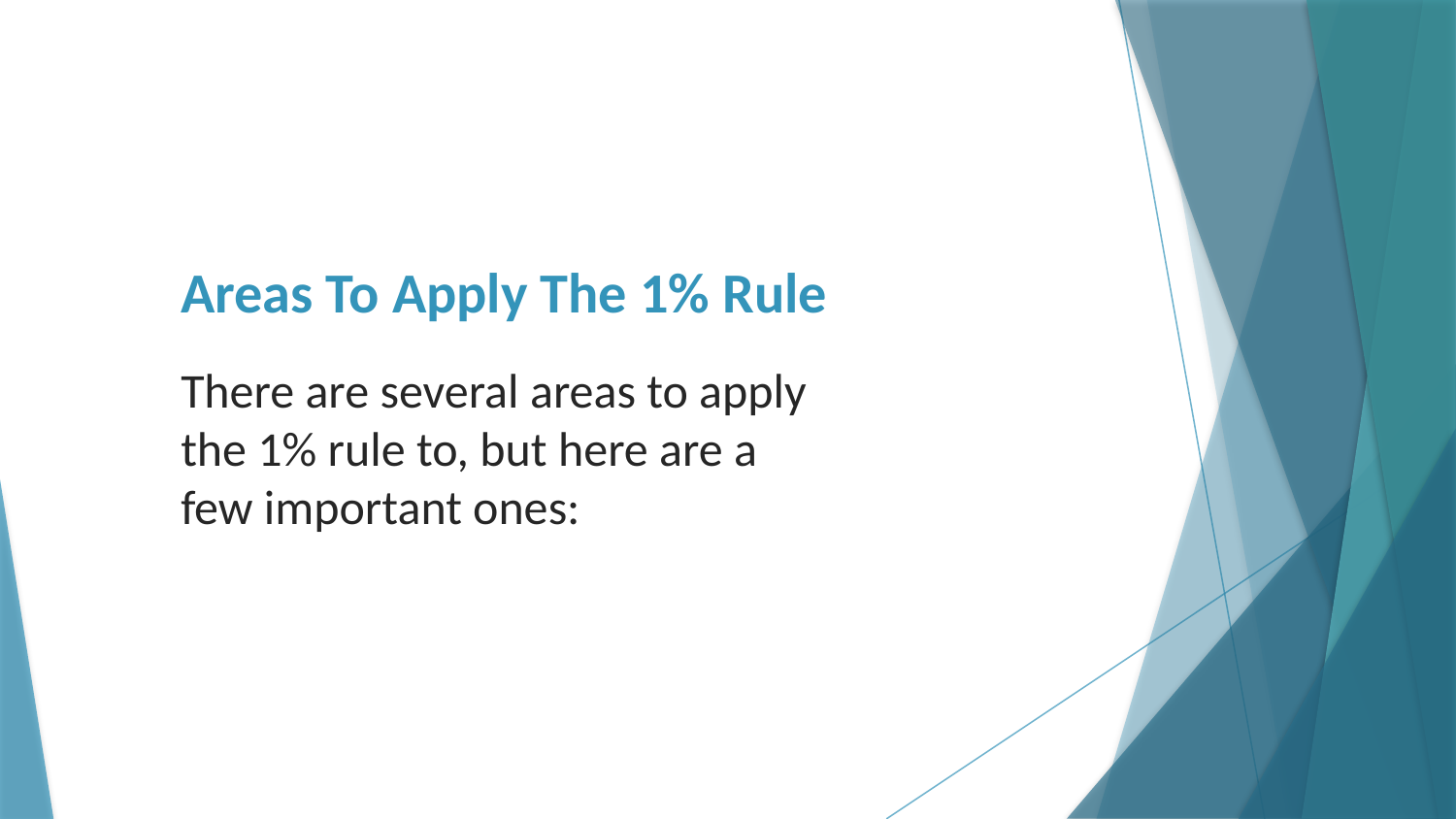

# Areas To Apply The 1% Rule
There are several areas to apply the 1% rule to, but here are a few important ones: